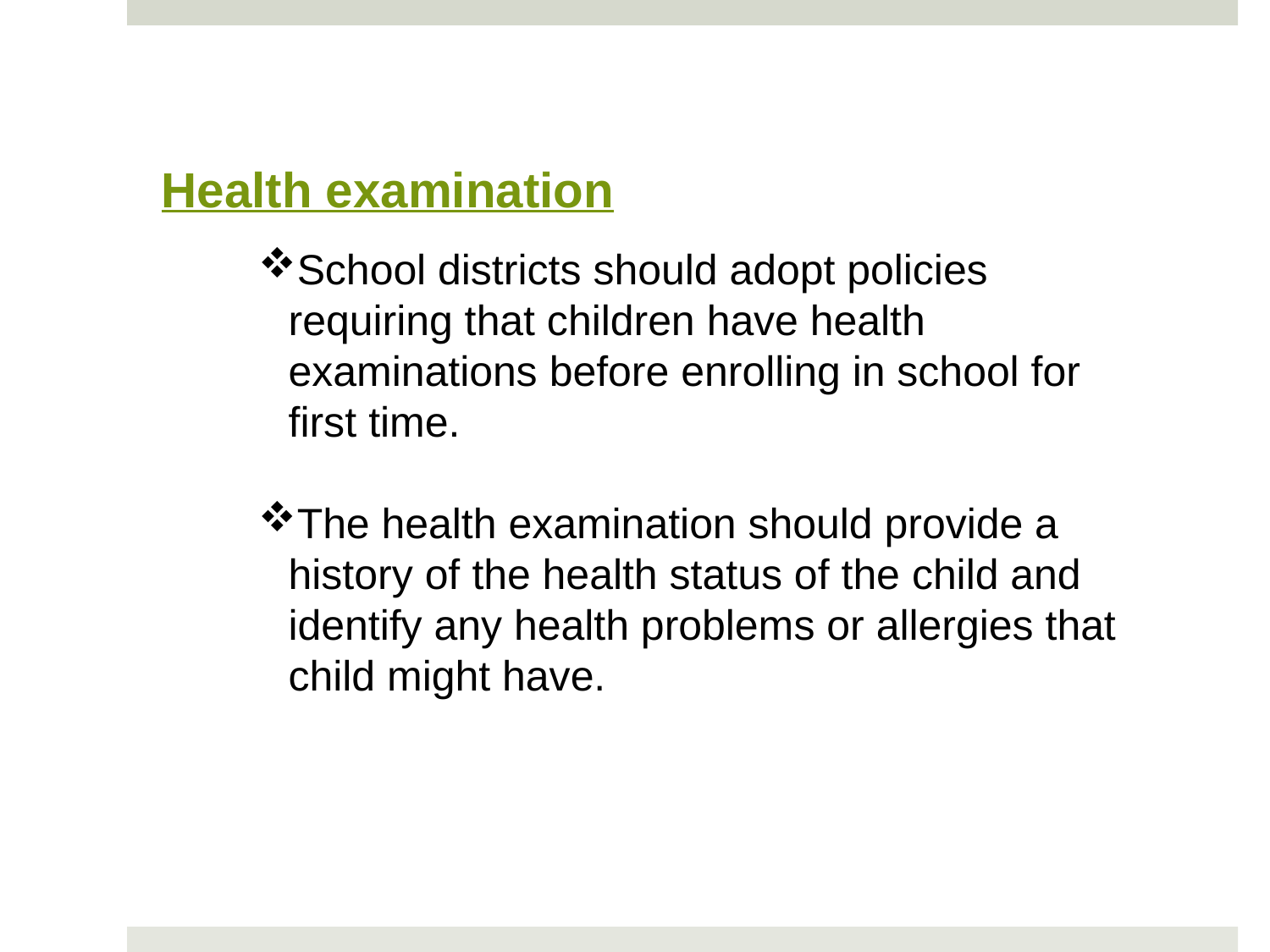

Health examination

School districts should adopt policies requiring that children have health examinations before enrolling in school for first time.

The health examination should provide a history of the health status of the child and identify any health problems or allergies that child might have.